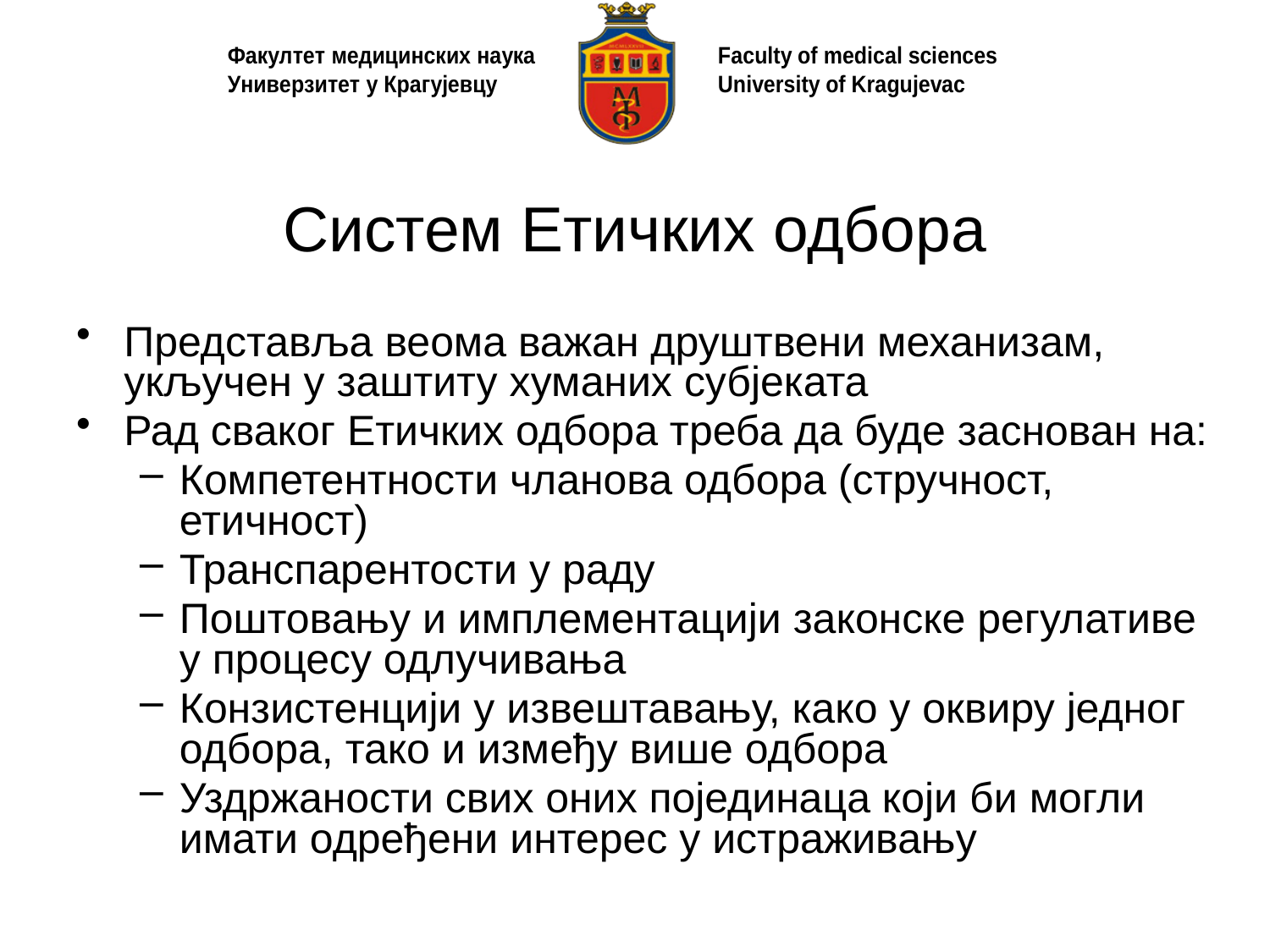

# Систем Етичких одбора
Представља веома важан друштвени механизам, укључен у заштиту хуманих субјеката
Рад сваког Етичких одбора треба да буде заснован на:
Компетентности чланова одбора (стручност, етичност)
Транспарентости у раду
Поштовању и имплементацији законске регулативе у процесу одлучивања
Конзистенцији у извештавању, како у оквиру једног одбора, тако и између више одбора
Уздржаности свих оних појединаца који би могли имати одређени интерес у истраживању